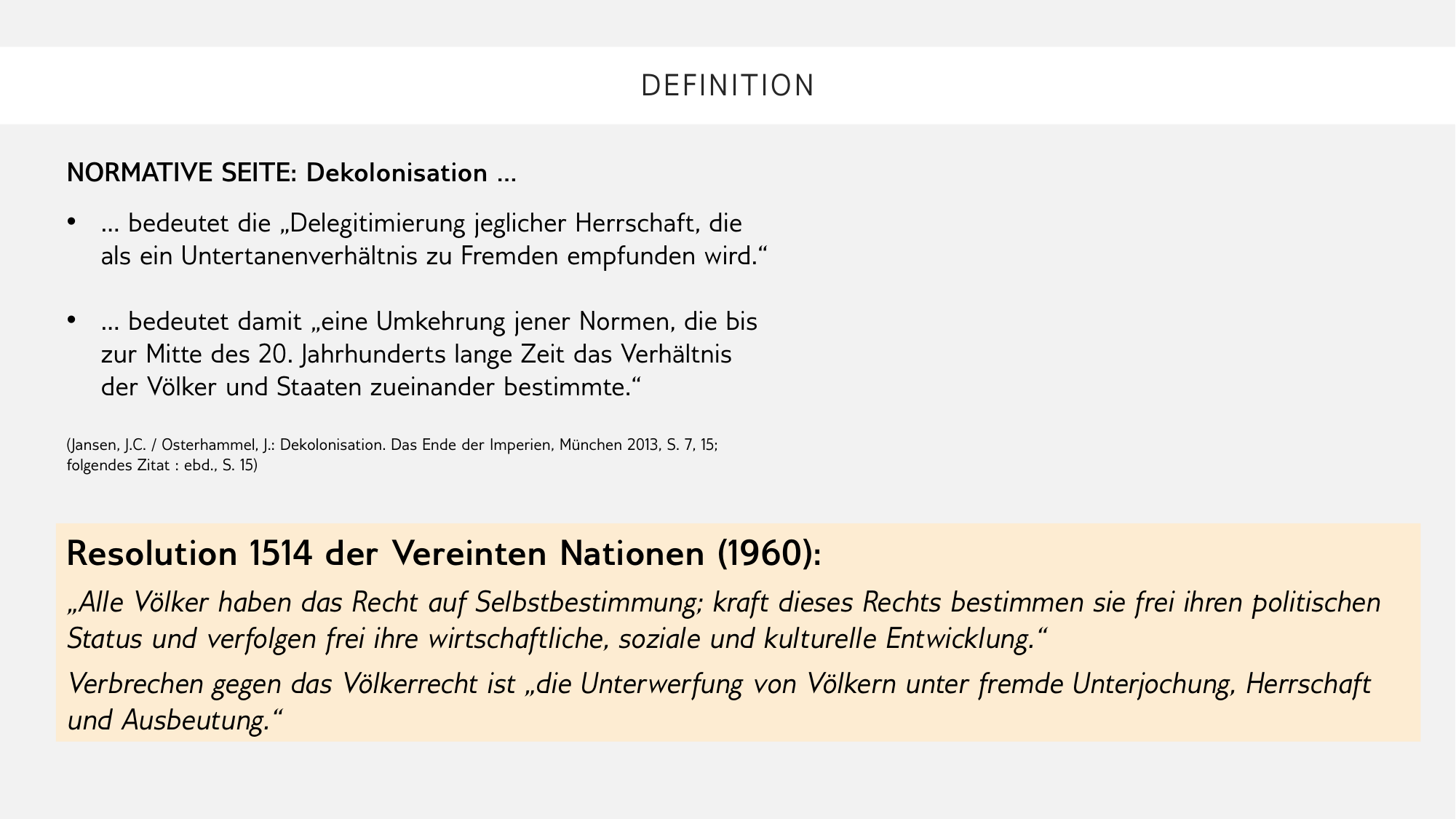

# Definition
NORMATIVE SEITE: Dekolonisation …
… bedeutet die „Delegitimierung jeglicher Herrschaft, die als ein Untertanenverhältnis zu Fremden empfunden wird.“

… bedeutet damit „eine Umkehrung jener Normen, die bis zur Mitte des 20. Jahrhunderts lange Zeit das Verhältnis der Völker und Staaten zueinander bestimmte.“

(Jansen, J.C. / Osterhammel, J.: Dekolonisation. Das Ende der Imperien, München 2013, S. 7, 15;
folgendes Zitat : ebd., S. 15)
Resolution 1514 der Vereinten Nationen (1960):
„Alle Völker haben das Recht auf Selbstbestimmung; kraft dieses Rechts bestimmen sie frei ihren politischen Status und verfolgen frei ihre wirtschaftliche, soziale und kulturelle Entwicklung.“
Verbrechen gegen das Völkerrecht ist „die Unterwerfung von Völkern unter fremde Unterjochung, Herrschaft und Ausbeutung.“